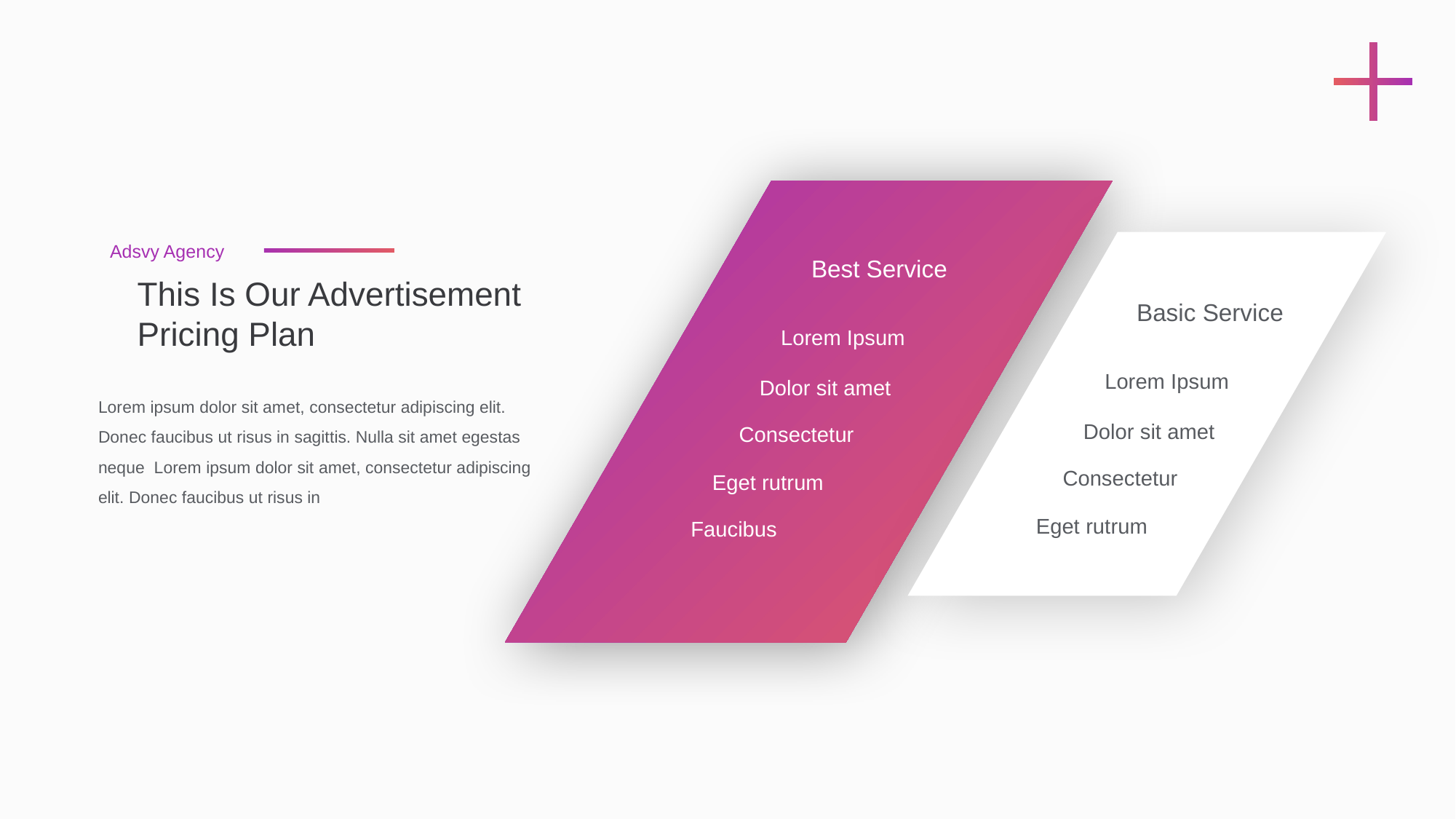

Adsvy Agency

This Is Our Advertisement
Pricing Plan
Lorem ipsum dolor sit amet, consectetur adipiscing elit. Donec faucibus ut risus in sagittis. Nulla sit amet egestas neque  Lorem ipsum dolor sit amet, consectetur adipiscing elit. Donec faucibus ut risus in
Best Service
Basic Service
Lorem Ipsum
Dolor sit amet
Consectetur
Eget rutrum
Lorem Ipsum
Dolor sit amet
Consectetur
Eget rutrum
Faucibus